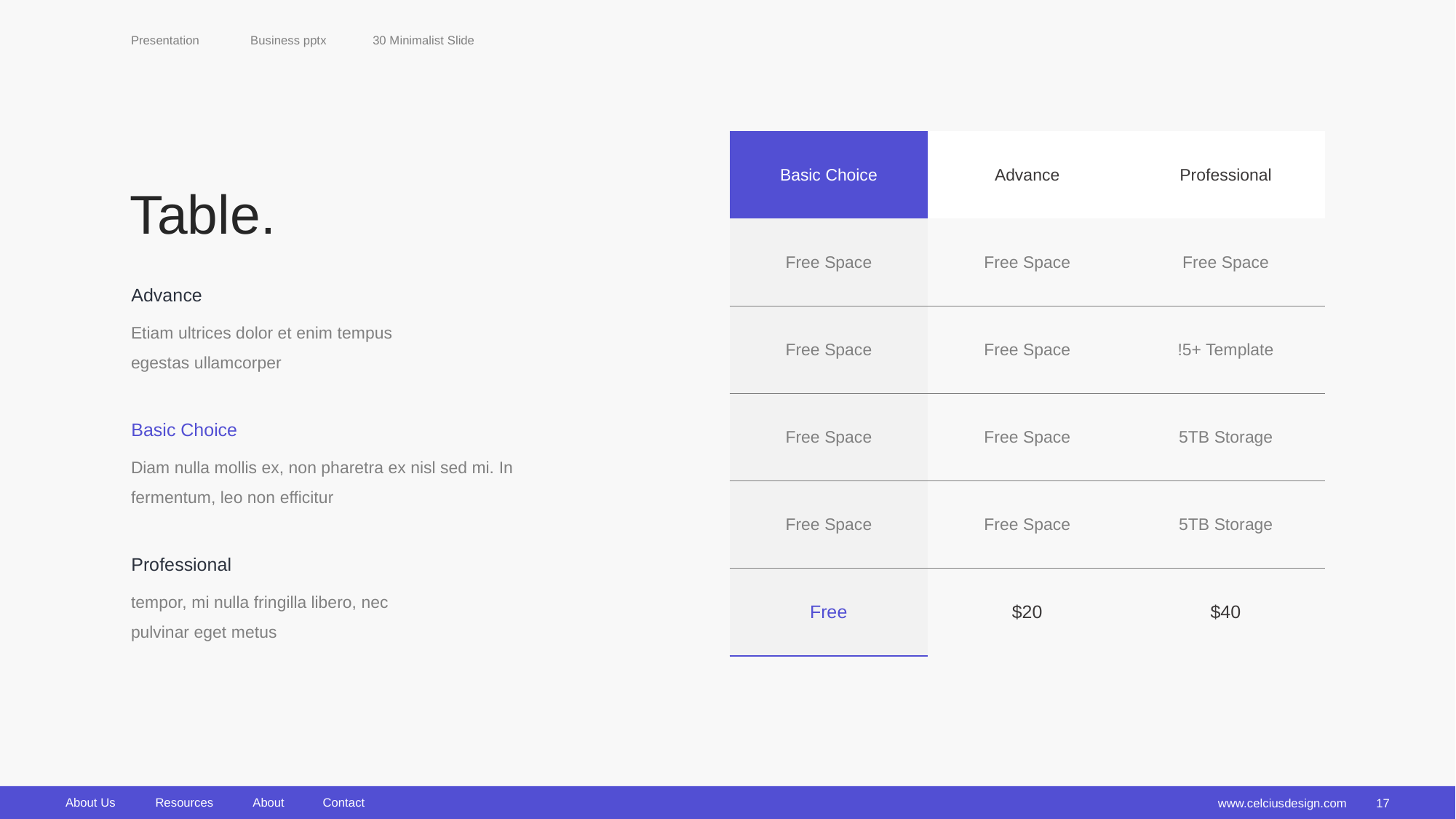

Presentation
Business pptx
30 Minimalist Slide
| Basic Choice | Advance | Professional |
| --- | --- | --- |
| Free Space | Free Space | Free Space |
| Free Space | Free Space | !5+ Template |
| Free Space | Free Space | 5TB Storage |
| Free Space | Free Space | 5TB Storage |
| Free | $20 | $40 |
Table.
Advance
Etiam ultrices dolor et enim tempus egestas ullamcorper
Basic Choice
Diam nulla mollis ex, non pharetra ex nisl sed mi. In fermentum, leo non efficitur
Professional
tempor, mi nulla fringilla libero, nec pulvinar eget metus
www.celciusdesign.com
17
About Us
Resources
About
Contact